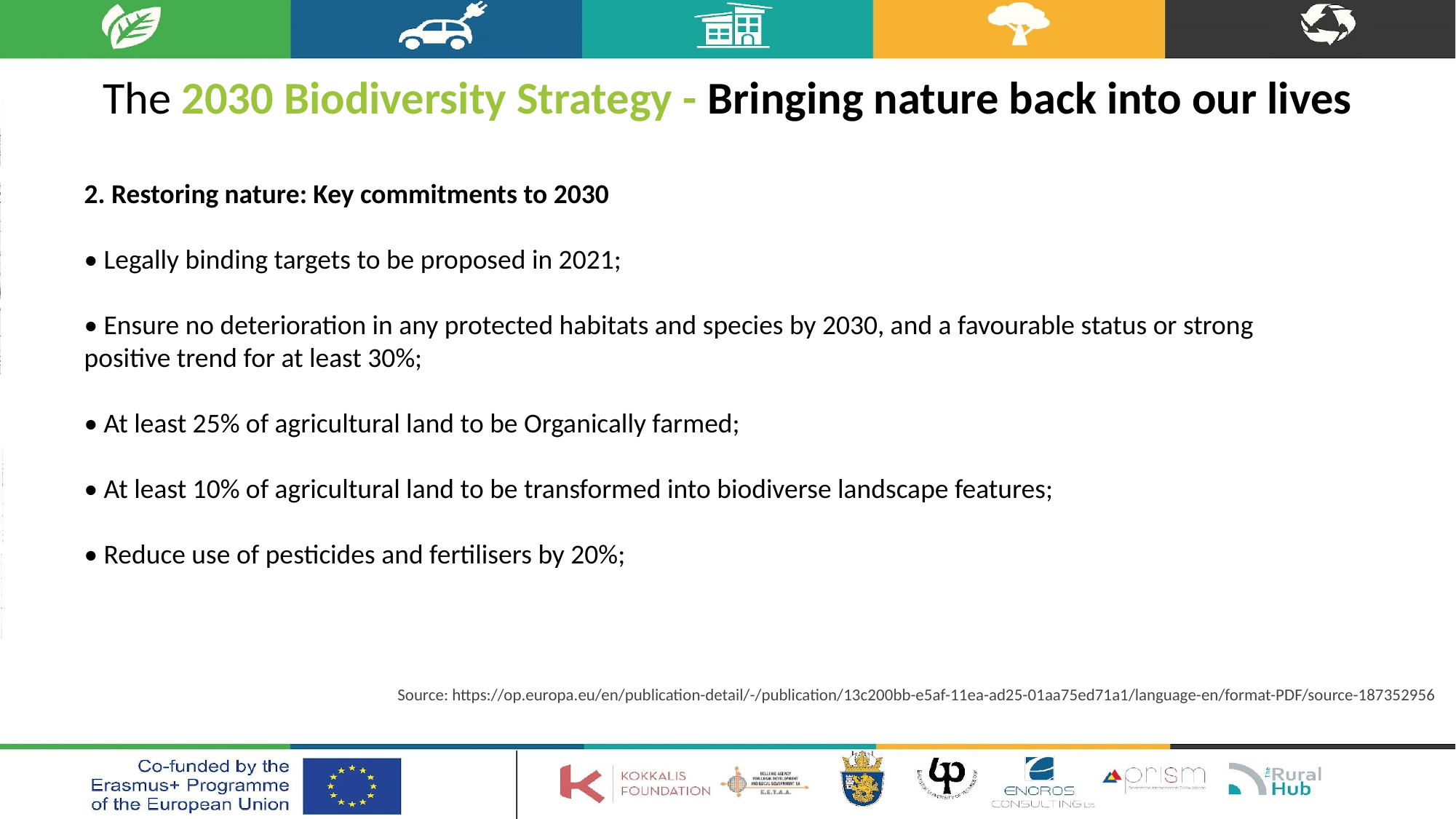

The 2030 Biodiversity Strategy - Bringing nature back into our lives
2. Restoring nature: Key commitments to 2030

• Legally binding targets to be proposed in 2021;

• Ensure no deterioration in any protected habitats and species by 2030, and a favourable status or strong positive trend for at least 30%;

• At least 25% of agricultural land to be Organically farmed;

• At least 10% of agricultural land to be transformed into biodiverse landscape features;

• Reduce use of pesticides and fertilisers by 20%;
Source: https://op.europa.eu/en/publication-detail/-/publication/13c200bb-e5af-11ea-ad25-01aa75ed71a1/language-en/format-PDF/source-187352956